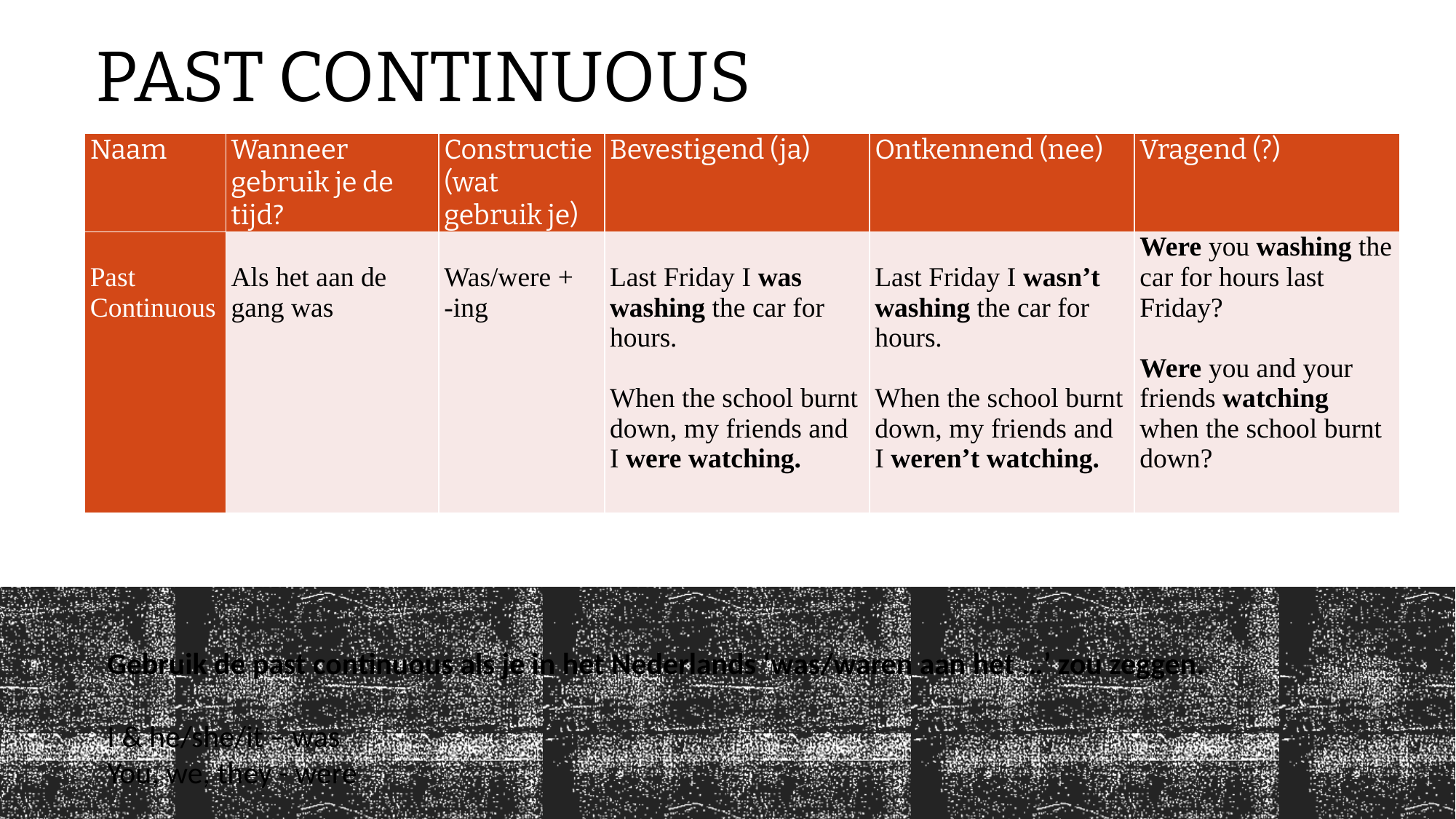

# Past continuous
| Naam | Wanneer gebruik je de tijd? | Constructie (wat gebruik je) | Bevestigend (ja) | Ontkennend (nee) | Vragend (?) |
| --- | --- | --- | --- | --- | --- |
| Past Continuous | Als het aan de gang was | Was/were + -ing | Last Friday I was washing the car for hours.   When the school burnt down, my friends and I were watching. | Last Friday I wasn’t washing the car for hours.   When the school burnt down, my friends and I weren’t watching. | Were you washing the car for hours last Friday?   Were you and your friends watching when the school burnt down? |
Gebruik de past continuous als je in het Nederlands ‘was/waren aan het …’ zou zeggen.

I & he/she/it – was
You, we, they - were